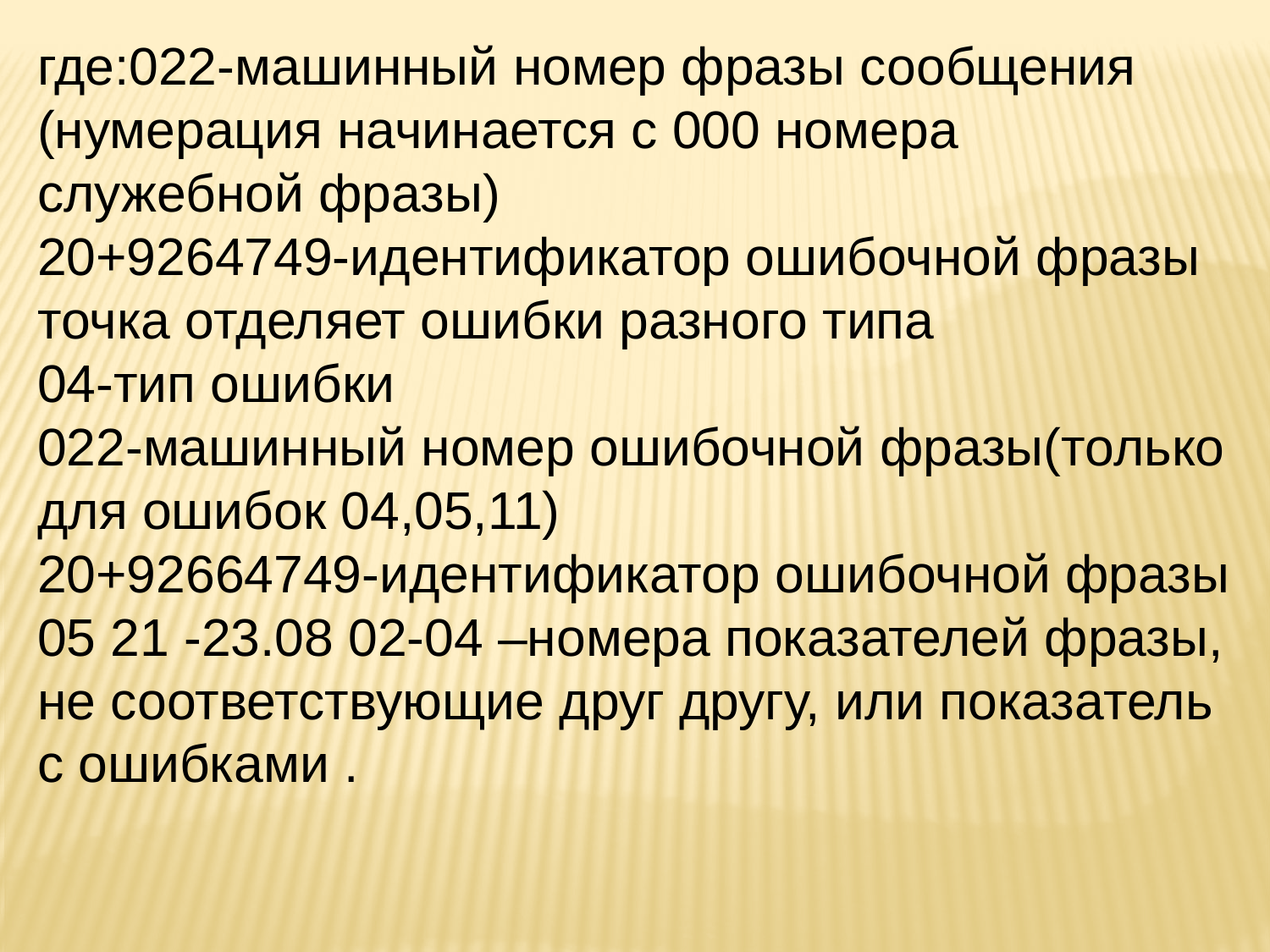

где:022-машинный номер фразы сообщения (нумерация начинается с 000 номера служебной фразы)
20+9264749-идентификатор ошибочной фразы
точка отделяет ошибки разного типа
04-тип ошибки
022-машинный номер ошибочной фразы(только для ошибок 04,05,11)
20+92664749-идентификатор ошибочной фразы
05 21 -23.08 02-04 –номера показателей фразы, не соответствующие друг другу, или показатель с ошибками .